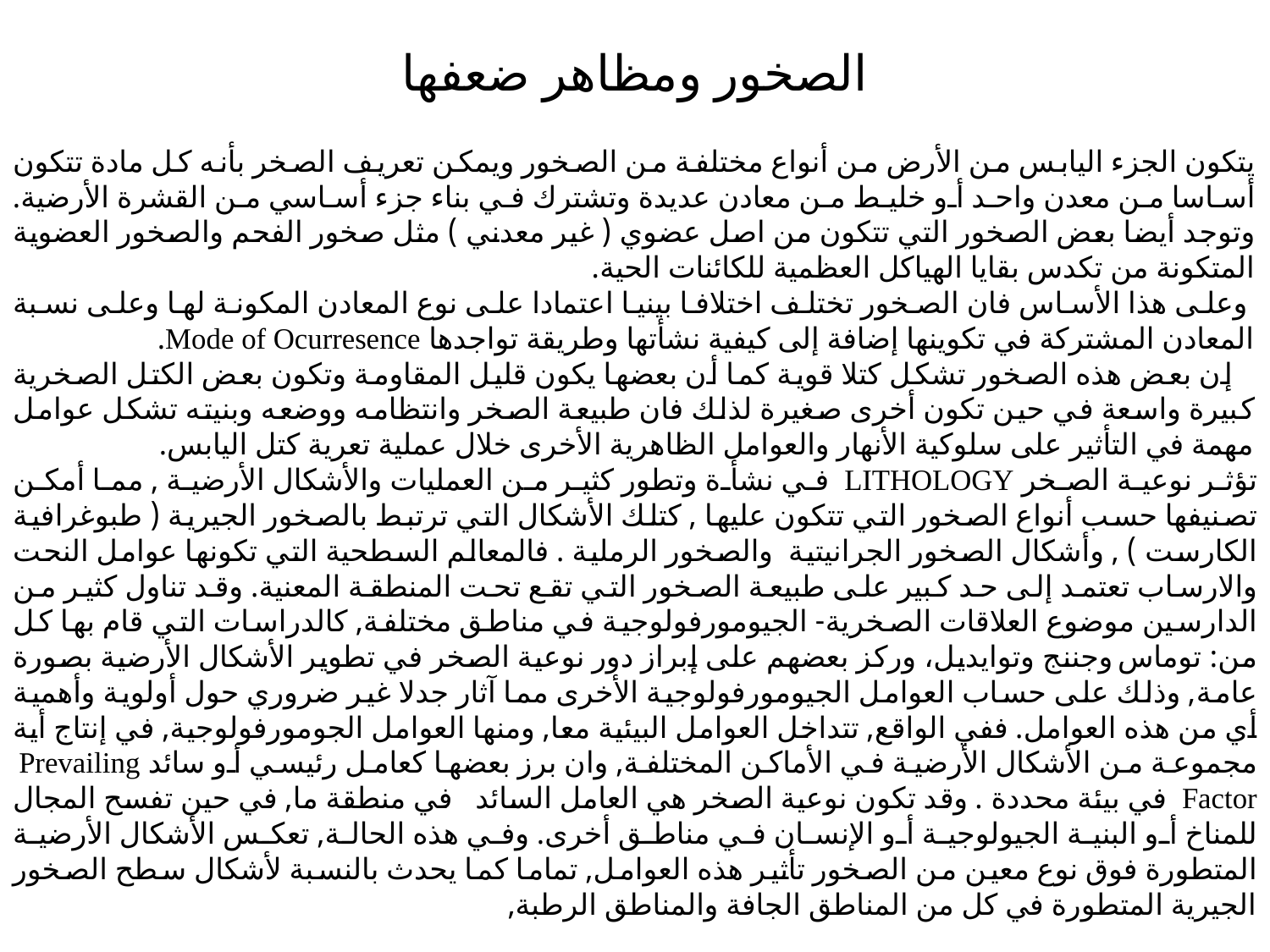

# الصخور ومظاهر ضعفها
يتكون الجزء اليابس من الأرض من أنواع مختلفة من الصخور ويمكن تعريف الصخر بأنه كل مادة تتكون أساسا من معدن واحد أو خليط من معادن عديدة وتشترك في بناء جزء أساسي من القشرة الأرضية. وتوجد أيضا بعض الصخور التي تتكون من اصل عضوي ( غير معدني ) مثل صخور الفحم والصخور العضوية المتكونة من تكدس بقايا الهياكل العظمية للكائنات الحية.
	 وعلى هذا الأساس فان الصخور تختلف اختلافا بينيا اعتمادا على نوع المعادن المكونة لها وعلى نسبة المعادن المشتركة في تكوينها إضافة إلى كيفية نشأتها وطريقة تواجدها Mode of Ocurresence.
   إن بعض هذه الصخور تشكل كتلا قوية كما أن بعضها يكون قليل المقاومة وتكون بعض الكتل الصخرية كبيرة واسعة في حين تكون أخرى صغيرة لذلك فان طبيعة الصخر وانتظامه ووضعه وبنيته تشكل عوامل مهمة في التأثير على سلوكية الأنهار والعوامل الظاهرية الأخرى خلال عملية تعرية كتل اليابس.
	تؤثر نوعية الصخر LITHOLOGY  في نشأة وتطور كثير من العمليات والأشكال الأرضية , مما أمكن تصنيفها حسب أنواع الصخور التي تتكون عليها , كتلك الأشكال التي ترتبط بالصخور الجيرية ( طبوغرافية الكارست ) , وأشكال الصخور الجرانيتية  والصخور الرملية . فالمعالم السطحية التي تكونها عوامل النحت والارساب تعتمد إلى حد كبير على طبيعة الصخور التي تقع تحت المنطقة المعنية. وقد تناول كثير من الدارسين موضوع العلاقات الصخرية- الجيومورفولوجية في مناطق مختلفة, كالدراسات التي قام بها كل من: توماس وجننج وتوايديل، وركز بعضهم على إبراز دور نوعية الصخر في تطوير الأشكال الأرضية بصورة عامة, وذلك على حساب العوامل الجيومورفولوجية الأخرى مما آثار جدلا غير ضروري حول أولوية وأهمية أي من هذه العوامل. ففي الواقع, تتداخل العوامل البيئية معا, ومنها العوامل الجومورفولوجية, في إنتاج أية مجموعة من الأشكال الأرضية في الأماكن المختلفة, وان برز بعضها كعامل رئيسي أو سائد Prevailing Factor  في بيئة محددة . وقد تكون نوعية الصخر هي العامل السائد   في منطقة ما, في حين تفسح المجال للمناخ أو البنية الجيولوجية أو الإنسان في مناطق أخرى. وفي هذه الحالة, تعكس الأشكال الأرضية المتطورة فوق نوع معين من الصخور تأثير هذه العوامل, تماما كما يحدث بالنسبة لأشكال سطح الصخور الجيرية المتطورة في كل من المناطق الجافة والمناطق الرطبة,